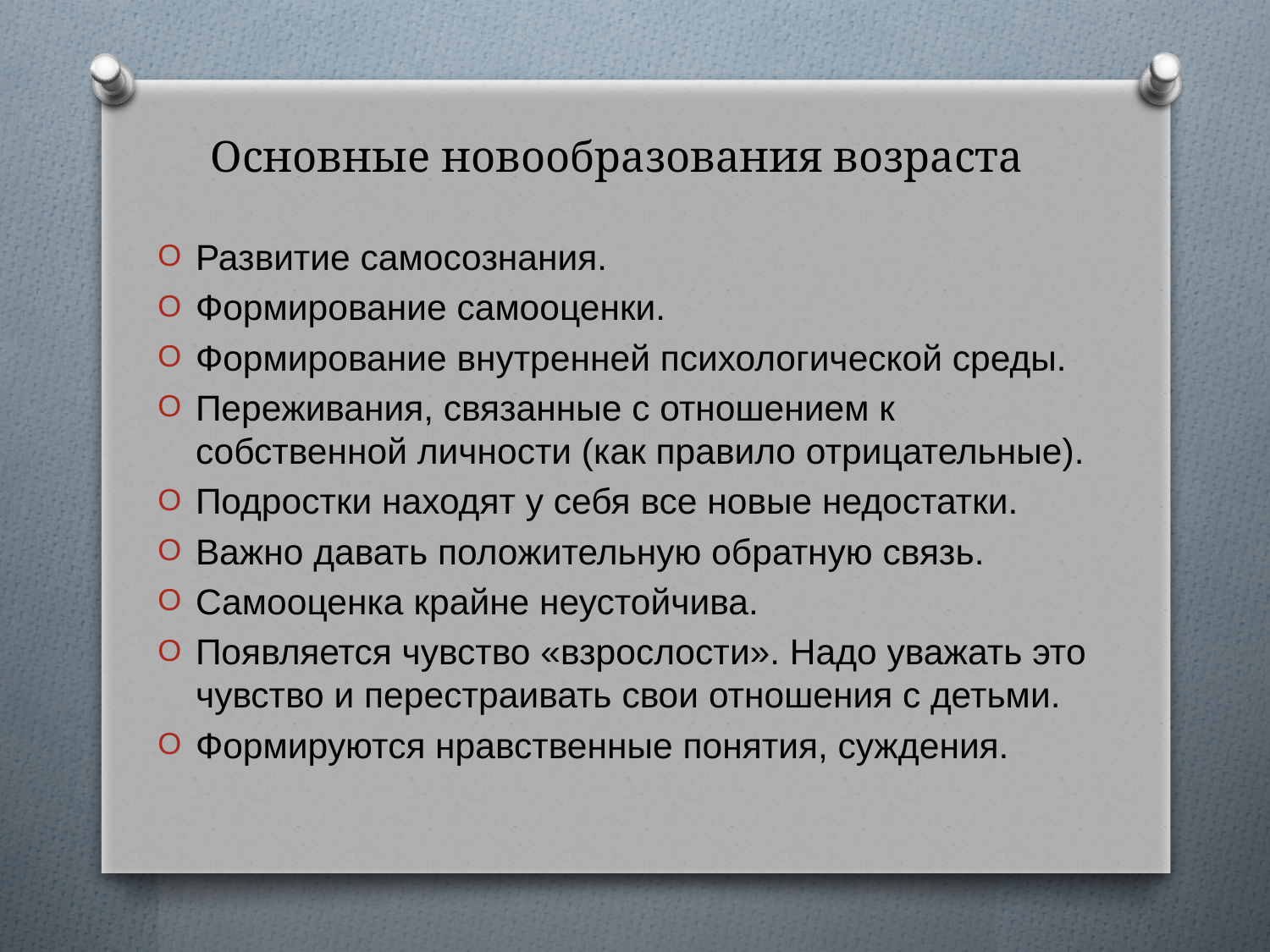

# Основные новообразования возраста
Развитие самосознания.
Формирование самооценки.
Формирование внутренней психологической среды.
Переживания, связанные с отношением к собственной личности (как правило отрицательные).
Подростки находят у себя все новые недостатки.
Важно давать положительную обратную связь.
Самооценка крайне неустойчива.
Появляется чувство «взрослости». Надо уважать это чувство и перестраивать свои отношения с детьми.
Формируются нравственные понятия, суждения.